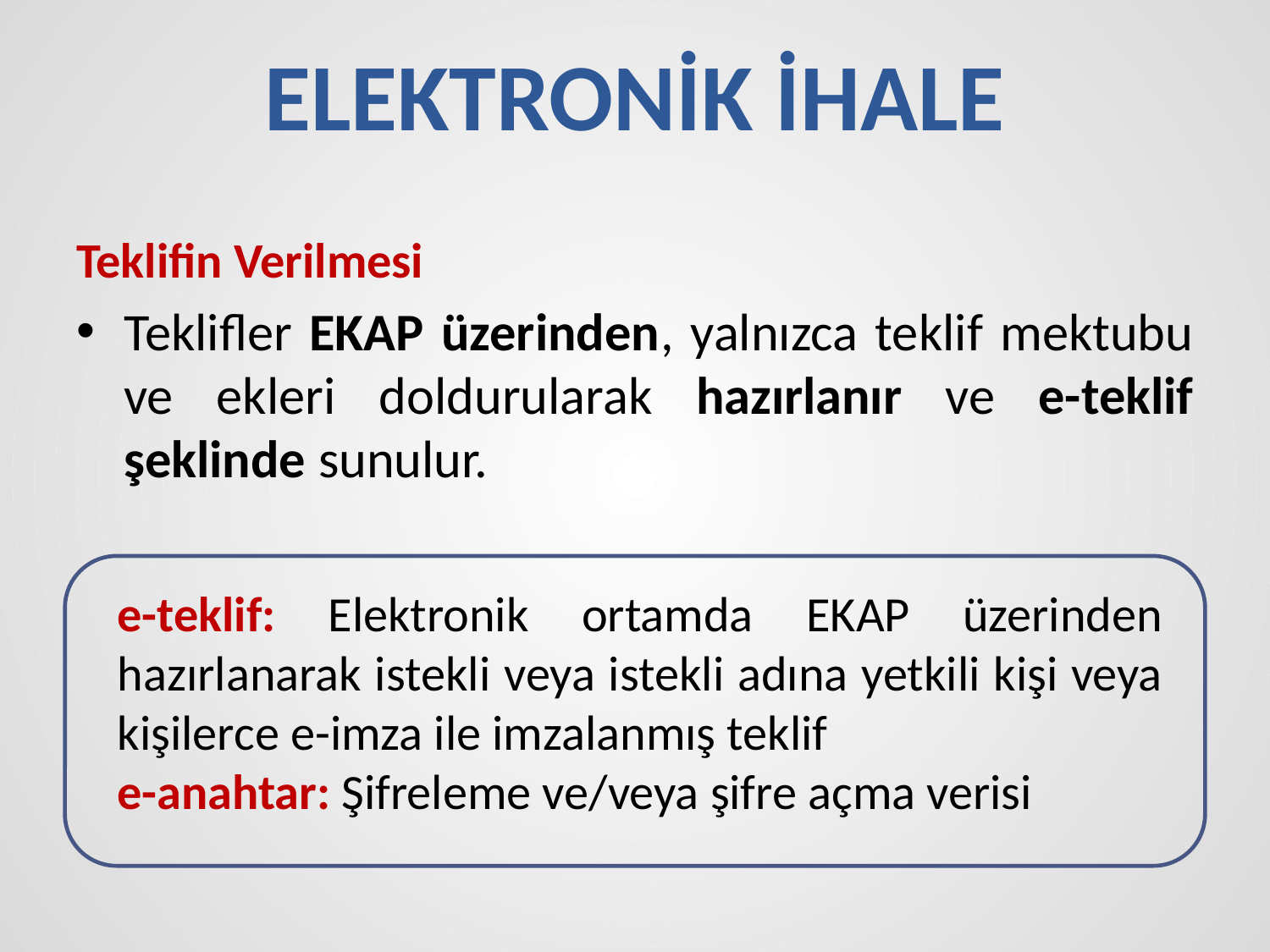

# ELEKTRONİK İHALE
Teklifin Verilmesi
Teklifler EKAP üzerinden, yalnızca teklif mektubu ve ekleri doldurularak hazırlanır ve e-teklif şeklinde sunulur.

e-teklif: Elektronik ortamda EKAP üzerinden hazırlanarak istekli veya istekli adına yetkili kişi veya kişilerce e-imza ile imzalanmış teklif
e-anahtar: Şifreleme ve/veya şifre açma verisi